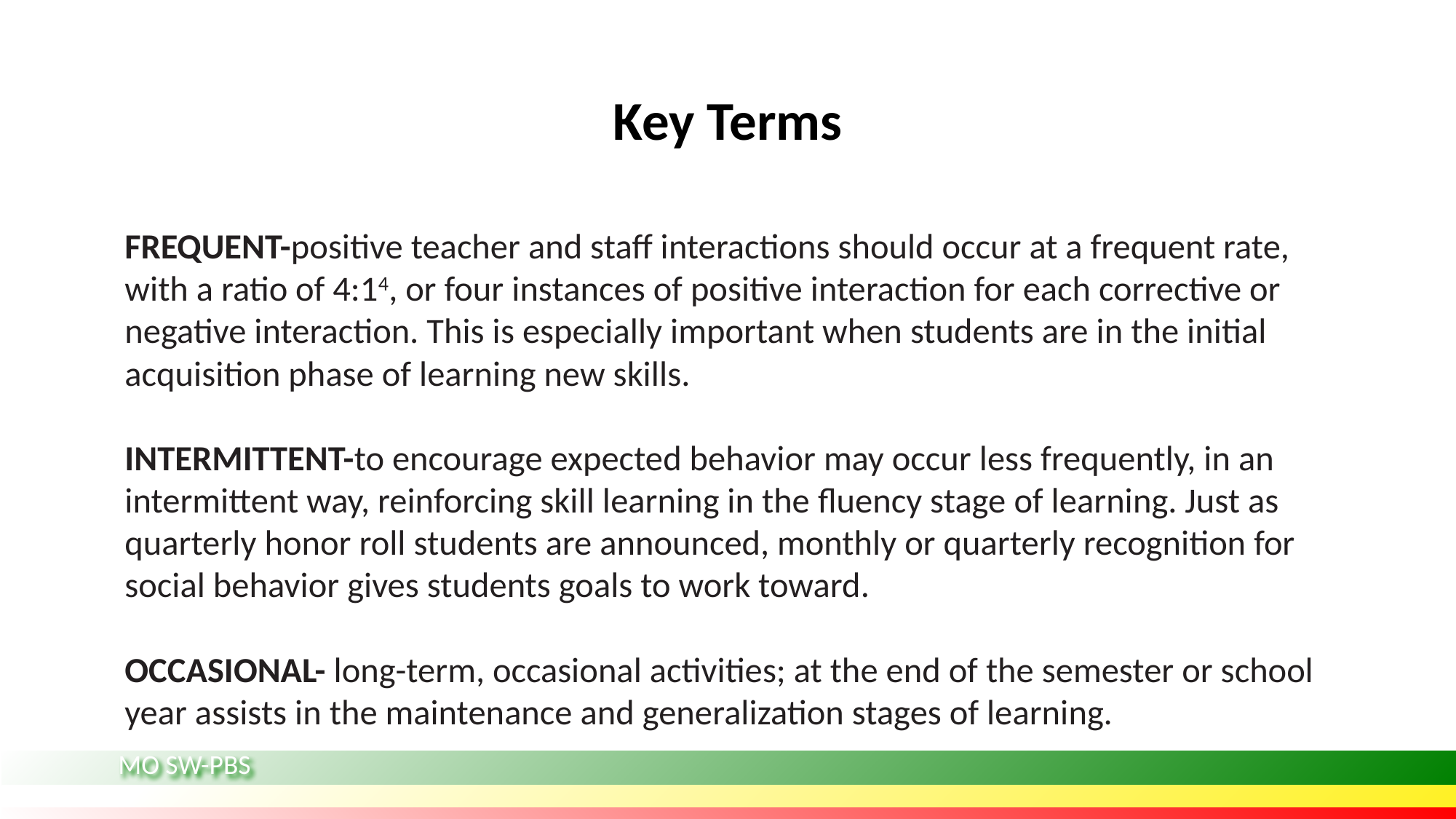

# Key Terms
FREQUENT-positive teacher and staff interactions should occur at a frequent rate, with a ratio of 4:14, or four instances of positive interaction for each corrective or negative interaction. This is especially important when students are in the initial acquisition phase of learning new skills.

INTERMITTENT-to encourage expected behavior may occur less frequently, in an intermittent way, reinforcing skill learning in the fluency stage of learning. Just as quarterly honor roll students are announced, monthly or quarterly recognition for social behavior gives students goals to work toward.

OCCASIONAL- long-term, occasional activities; at the end of the semester or school year assists in the maintenance and generalization stages of learning.